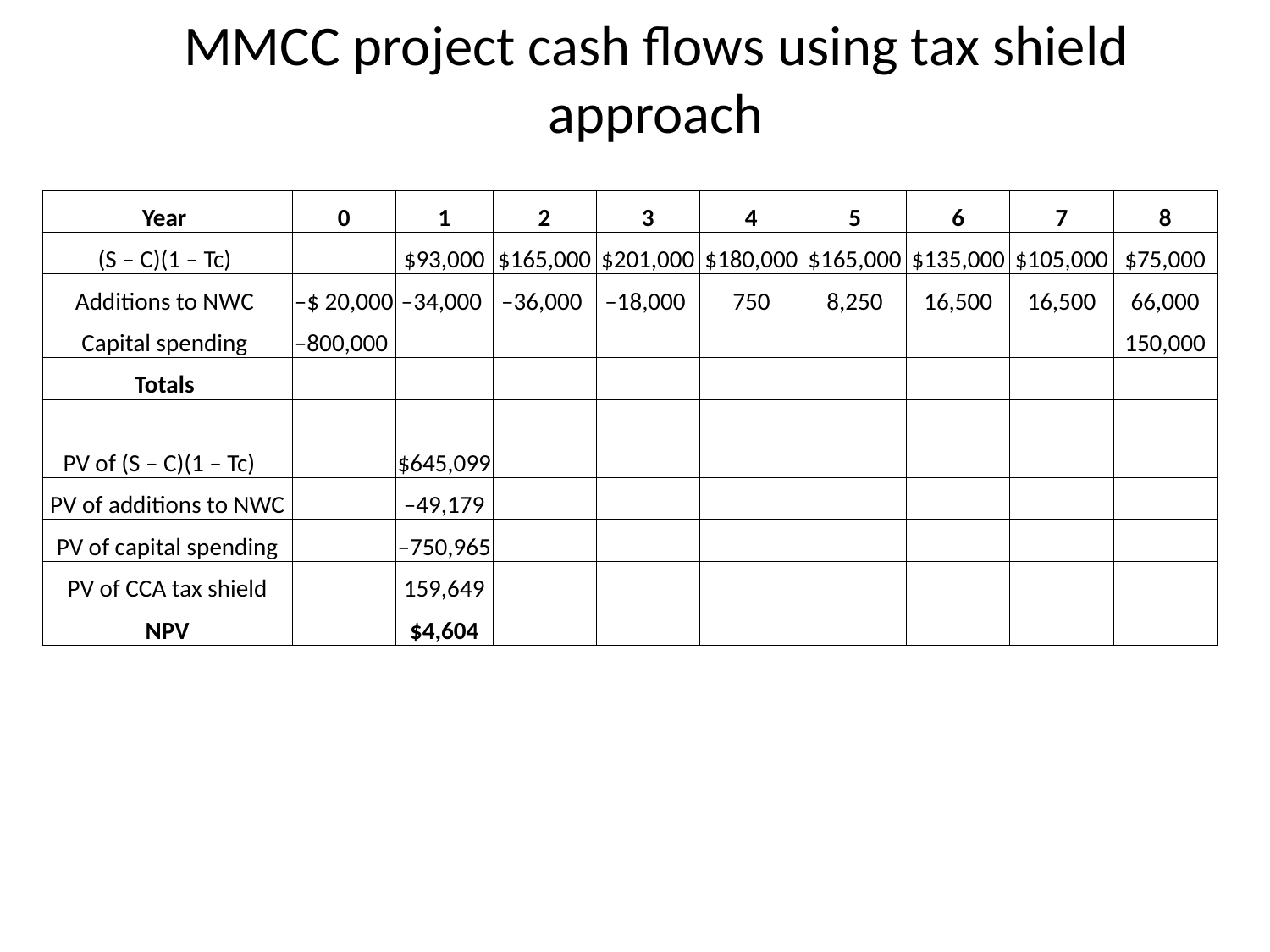

# MMCC project cash flows using tax shield approach
| Year | 0 | 1 | 2 | 3 | 4 | 5 | 6 | 7 | 8 |
| --- | --- | --- | --- | --- | --- | --- | --- | --- | --- |
| (S – C)(1 – Tc) |  | $93,000 | $165,000 | $201,000 | $180,000 | $165,000 | $135,000 | $105,000 | $75,000 |
| Additions to NWC | –$ 20,000 | –34,000 | –36,000 | –18,000 | 750 | 8,250 | 16,500 | 16,500 | 66,000 |
| Capital spending | –800,000 |  |  |  |  |  |  |  | 150,000 |
| Totals |  |  |  |  |  |  |  |  |  |
| PV of (S – C)(1 – Tc) |  | $645,099 |  |  |  |  |  |  |  |
| PV of additions to NWC |  | –49,179 |  |  |  |  |  |  |  |
| PV of capital spending |  | –750,965 |  |  |  |  |  |  |  |
| PV of CCA tax shield |  | 159,649 |  |  |  |  |  |  |  |
| NPV |  | $4,604 |  |  |  |  |  |  |  |